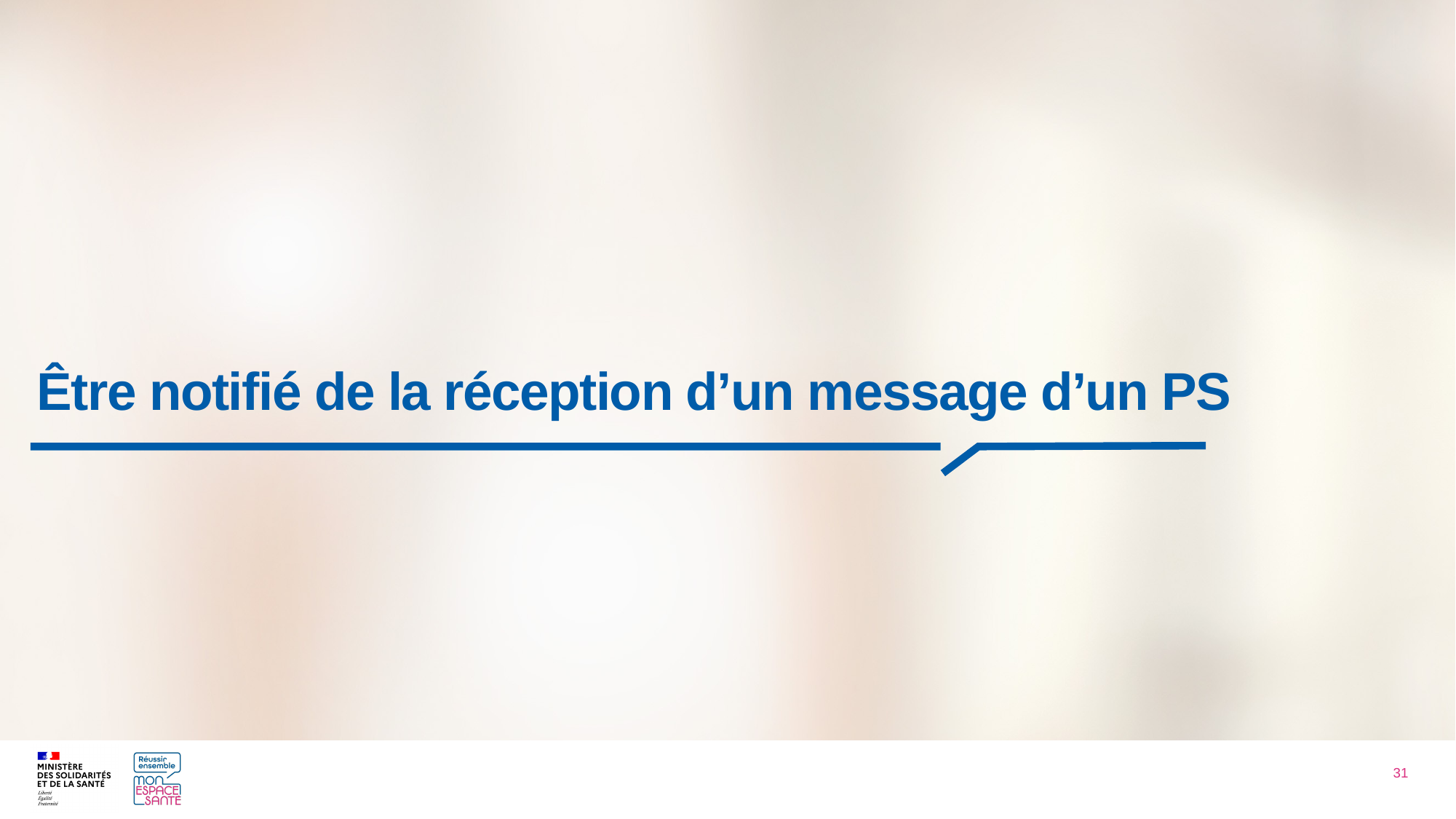

Être notifié de la réception d’un message d’un PS

31